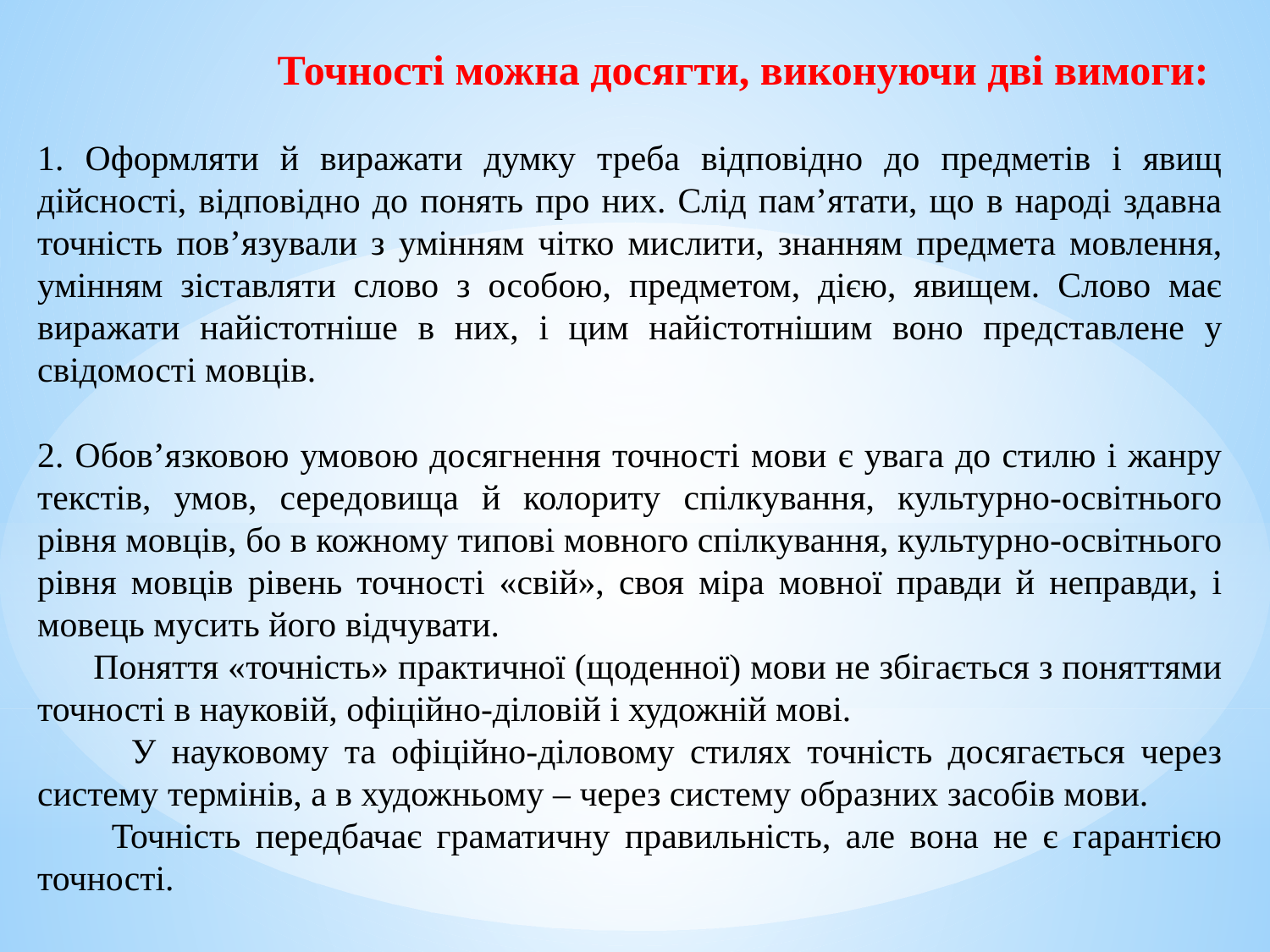

Точності можна досягти, виконуючи дві вимоги:

1. Оформляти й виражати думку треба відповідно до предметів і явищ дійсності, відповідно до понять про них. Слід пам’ятати, що в народі здавна точність пов’язували з умінням чітко мислити, знанням предмета мовлення, умінням зіставляти слово з особою, предметом, дією, явищем. Слово має виражати найістотніше в них, і цим найістотнішим воно представлене у свідомості мовців.

2. Обов’язковою умовою досягнення точності мови є увага до стилю і жанру текстів, умов, середовища й колориту спілкування, культурно-освітнього рівня мовців, бо в кожному типові мовного спілкування, культурно-освітнього рівня мовців рівень точності «свій», своя міра мовної правди й неправди, і мовець мусить його відчувати.
      Поняття «точність» практичної (щоденної) мови не збігається з поняттями точності в науковій, офіційно-діловій і художній мові.
      У науковому та офіційно-діловому стилях точність досягається через систему термінів, а в художньому – через систему образних засобів мови.
     Точність передбачає граматичну правильність, але вона не є гарантією точності.